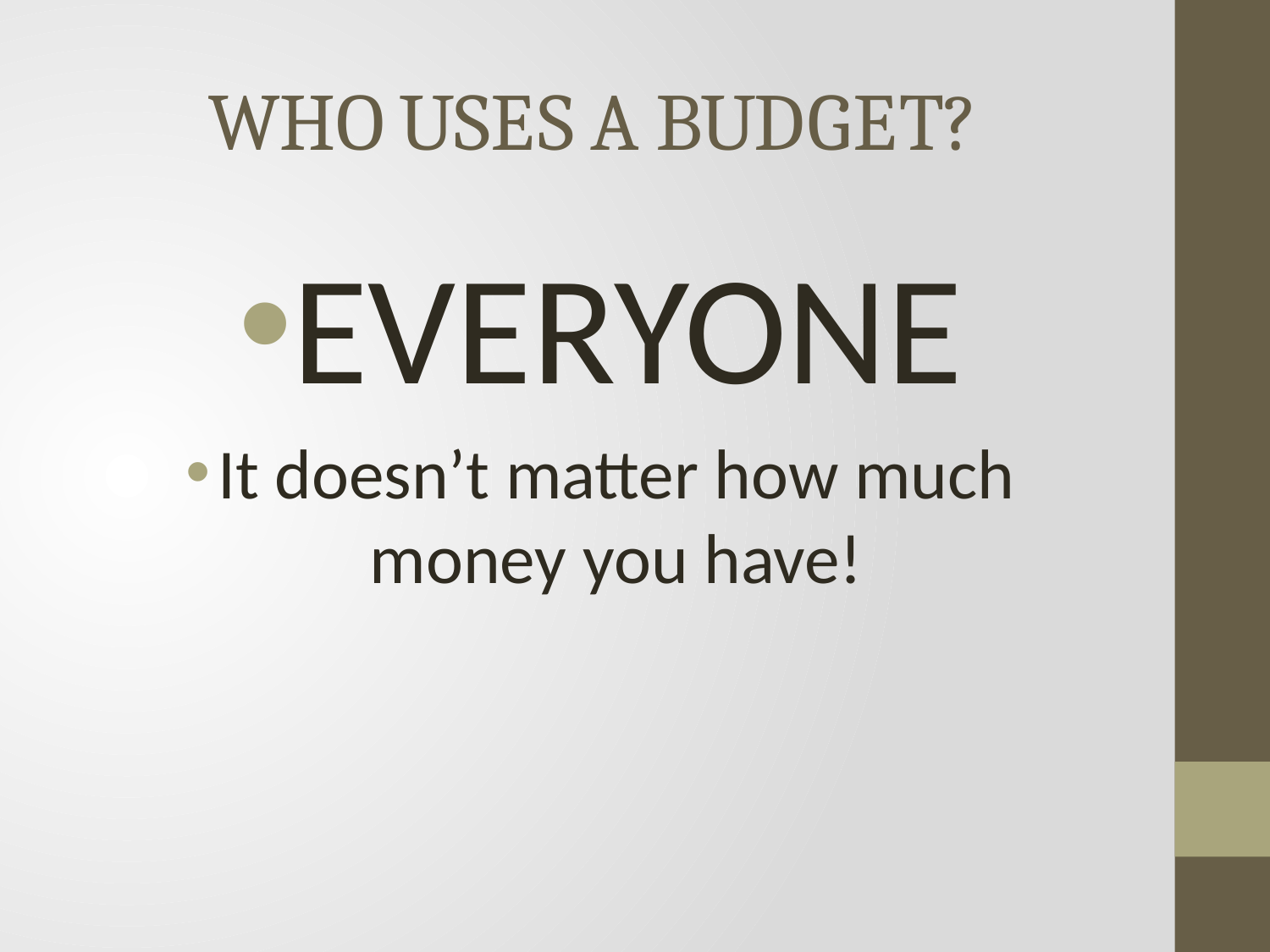

# WHO USES A BUDGET?
EVERYONE
It doesn’t matter how much money you have!